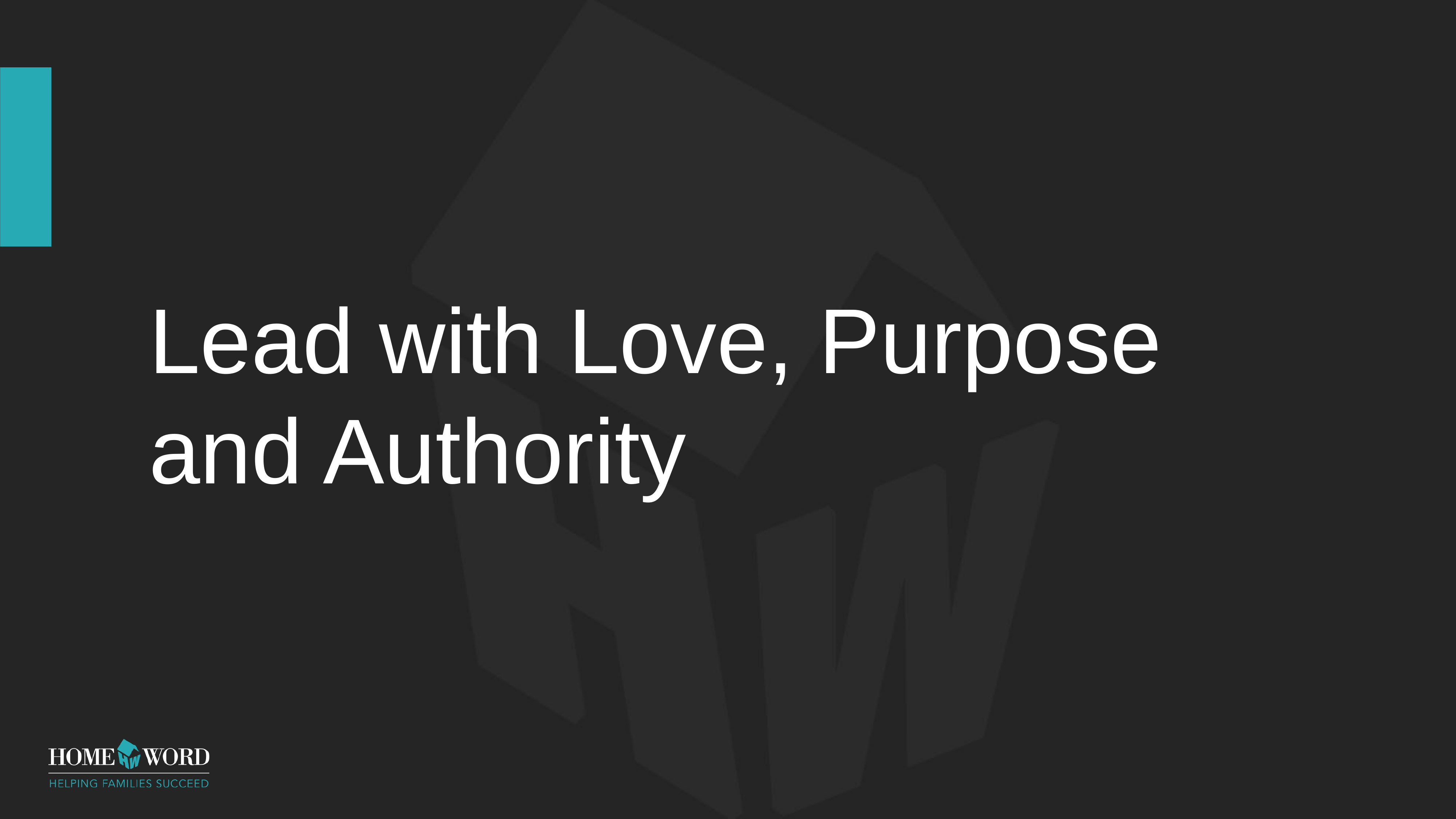

# Lead with Love, Purpose and Authority